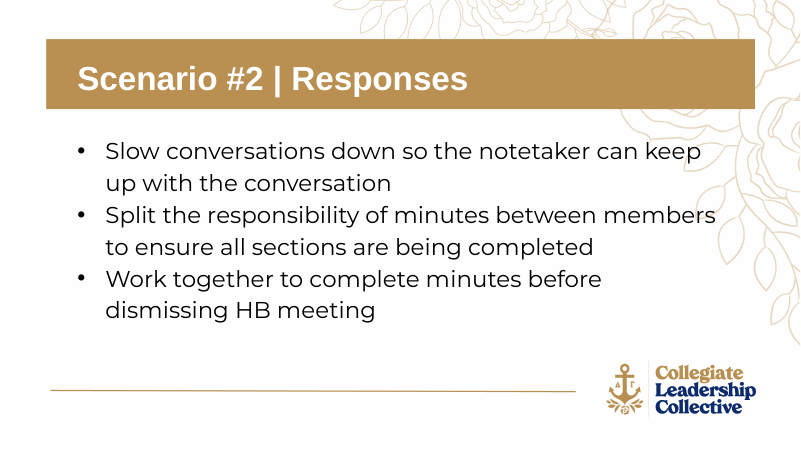

Scenario #2 | Responses
Slow conversations down so the notetaker can keep up with the conversation
Split the responsibility of minutes between members to ensure all sections are being completed
Work together to complete minutes before dismissing HB meeting